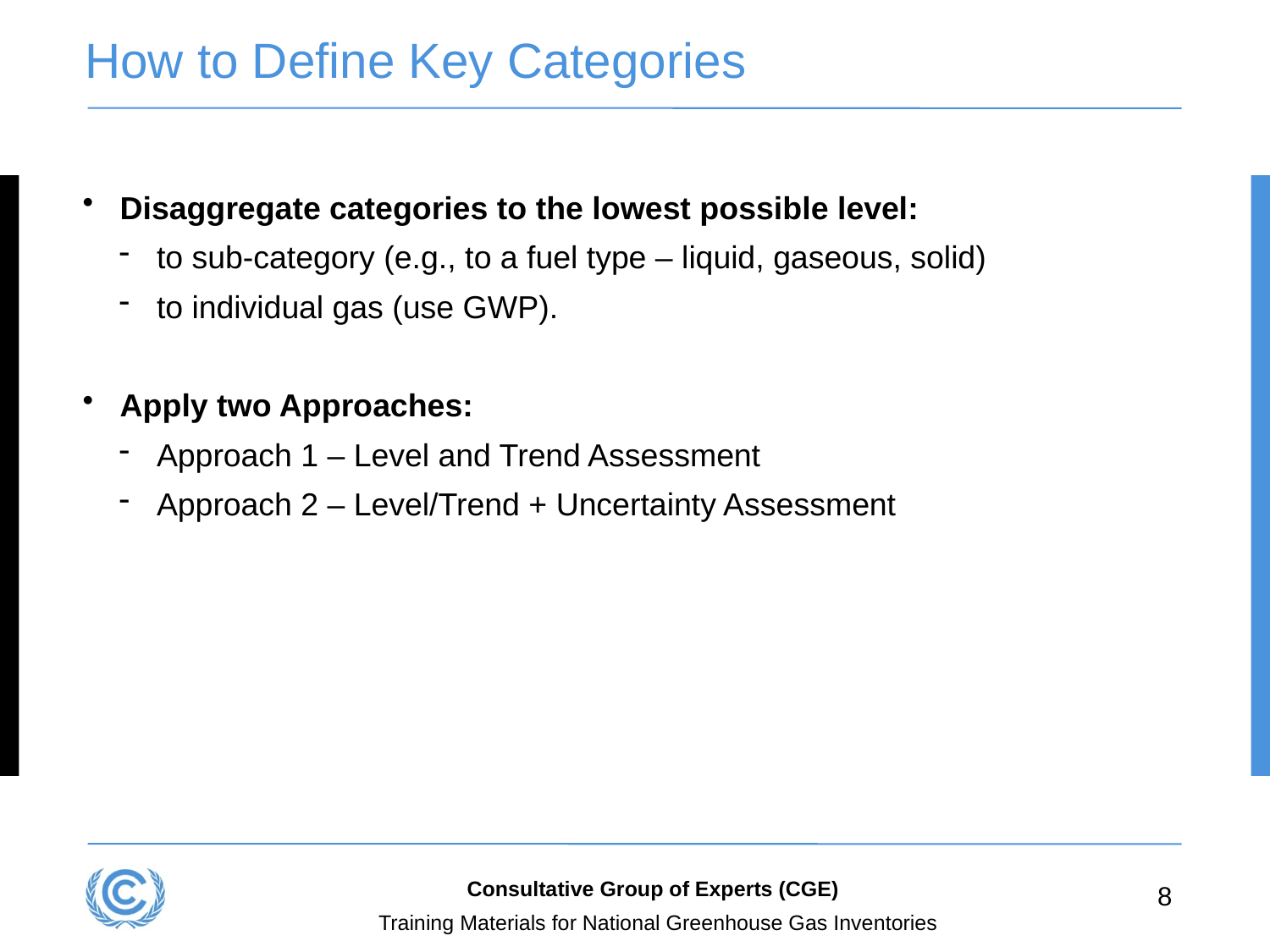

# How to Define Key Categories
Disaggregate categories to the lowest possible level:
to sub-category (e.g., to a fuel type – liquid, gaseous, solid)
to individual gas (use GWP).

Apply two Approaches:
Approach 1 – Level and Trend Assessment
Approach 2 – Level/Trend + Uncertainty Assessment
Consultative Group of Experts (CGE)
8
Training Materials for National Greenhouse Gas Inventories